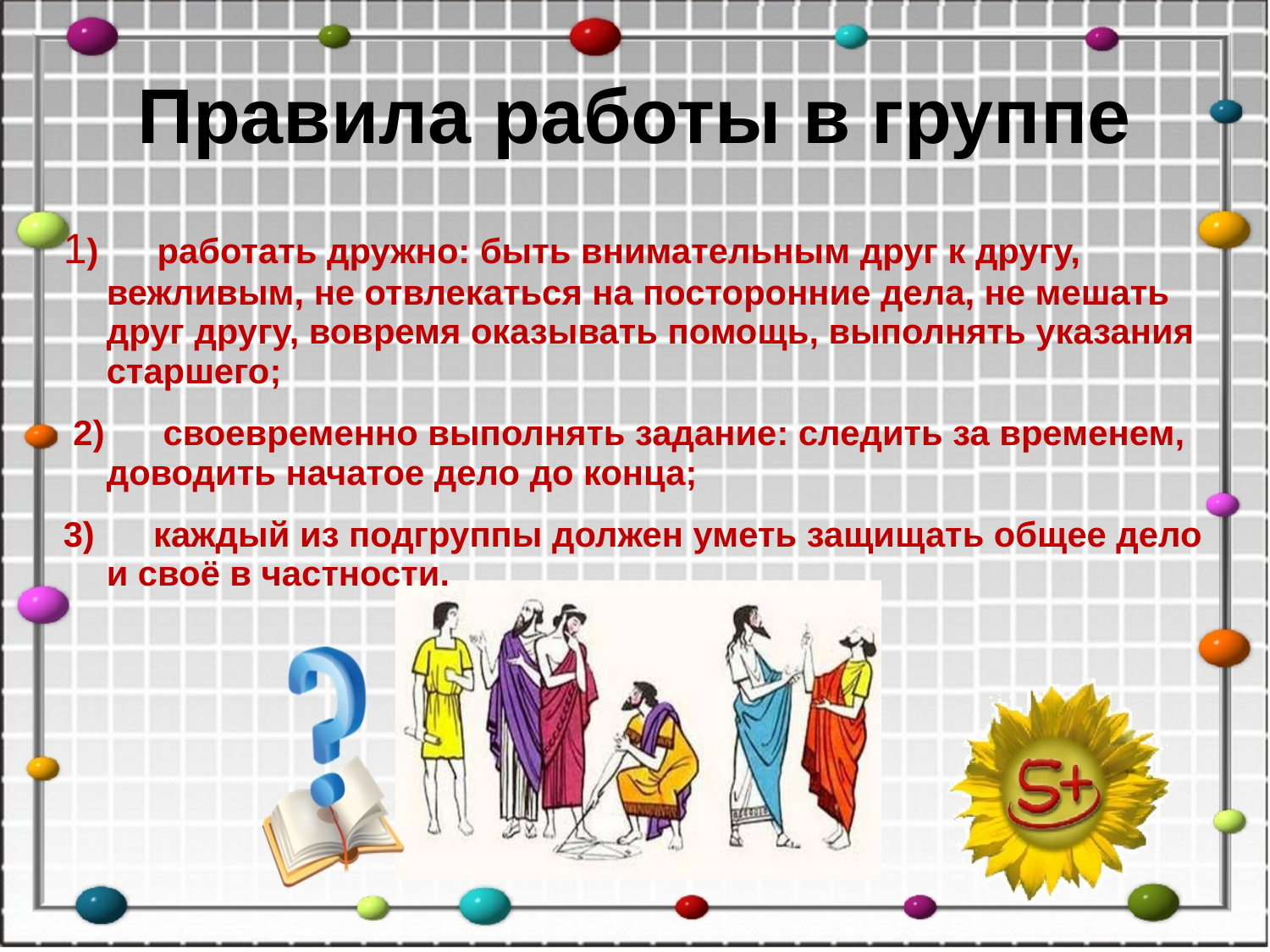

# Правила работы в группе
1)      работать дружно: быть внимательным друг к другу, вежливым, не отвлекаться на посторонние дела, не мешать друг другу, вовремя оказывать помощь, выполнять указания старшего;
 2)      своевременно выполнять задание: следить за временем, доводить начатое дело до конца;
3)      каждый из подгруппы должен уметь защищать общее дело и своё в частности.